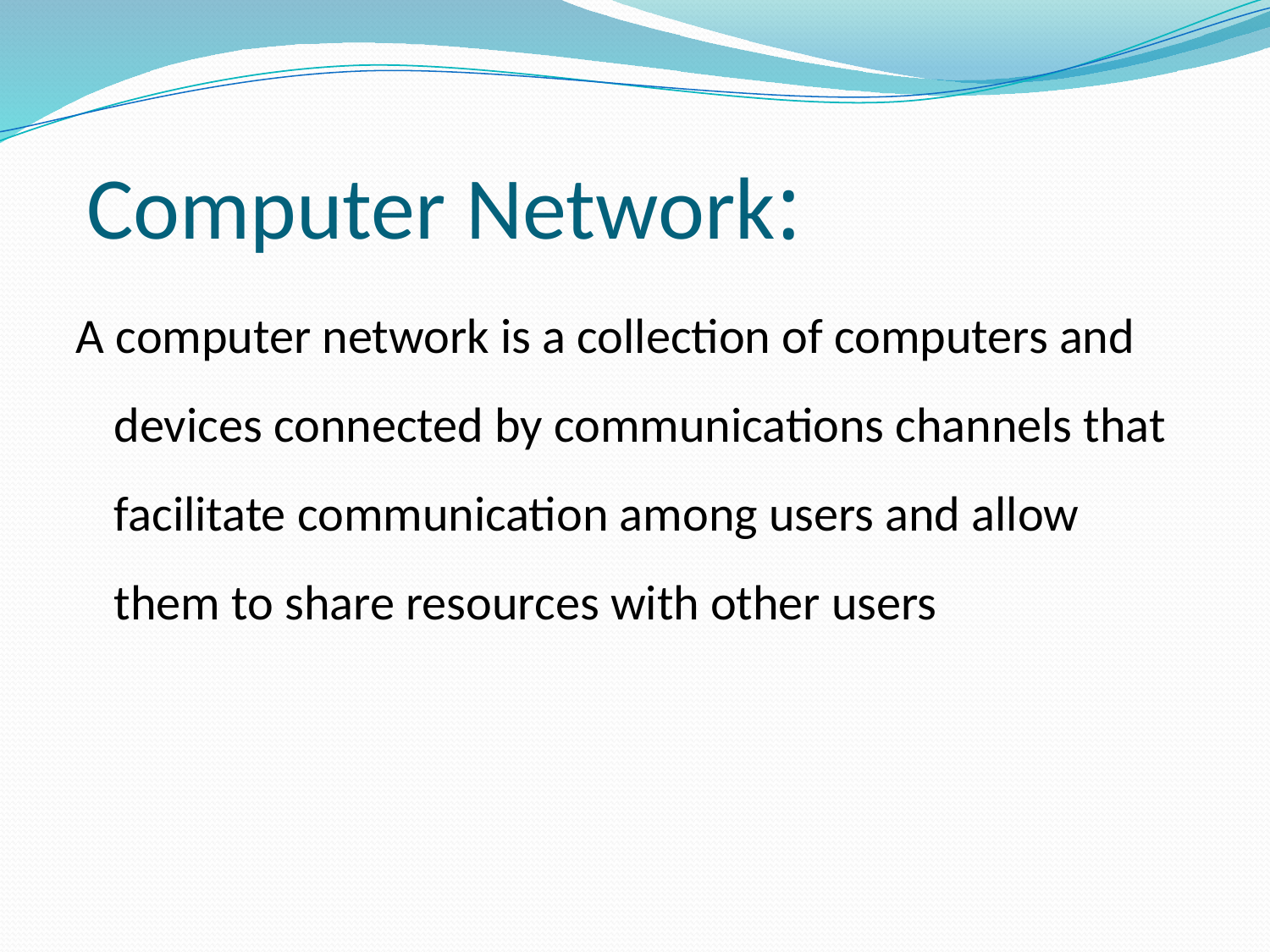

# :Computer Network
A computer network is a collection of computers and devices connected by communications channels that facilitate communication among users and allow them to share resources with other users